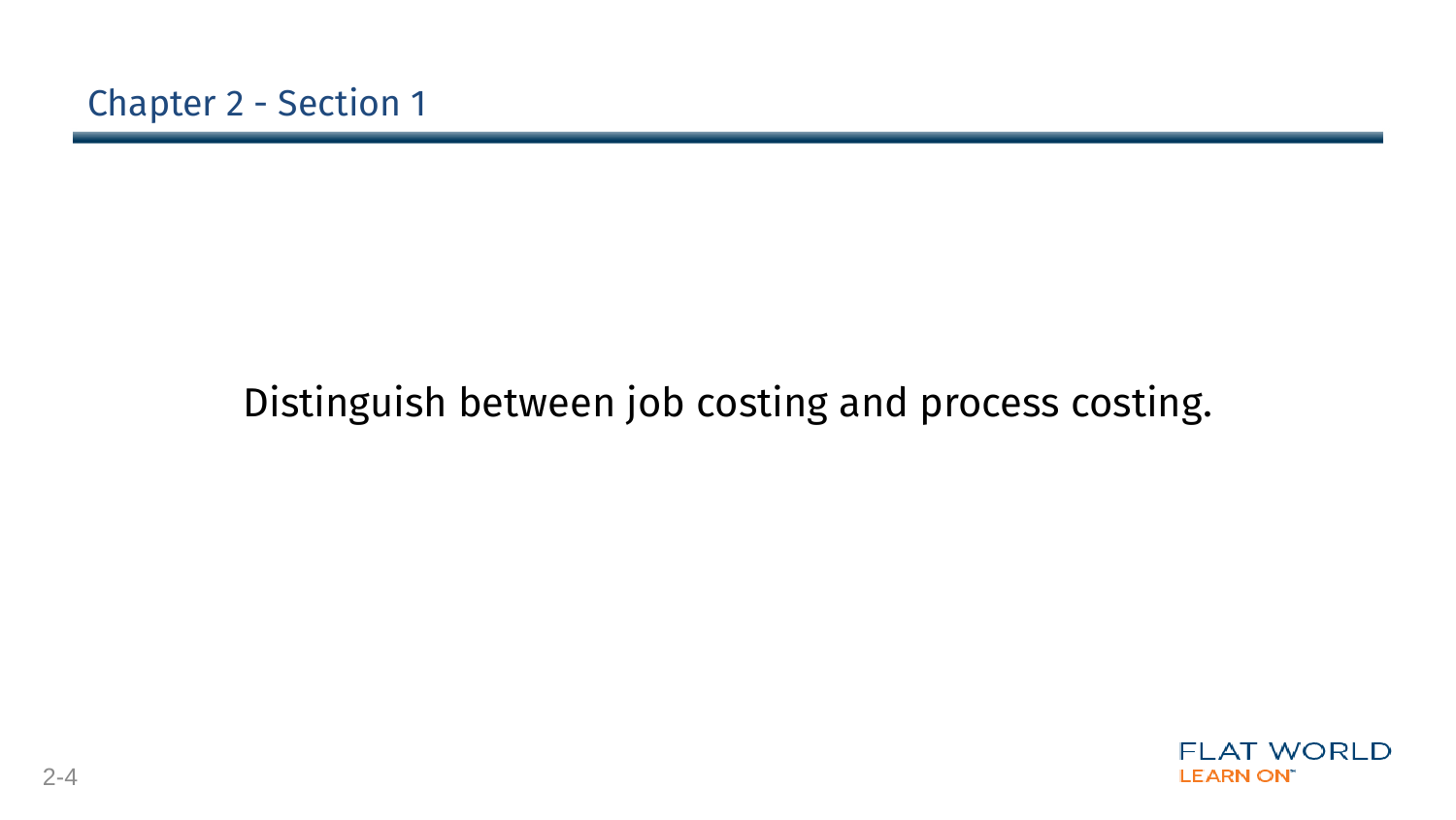

# Chapter 2 - Section 1
Distinguish between job costing and process costing.